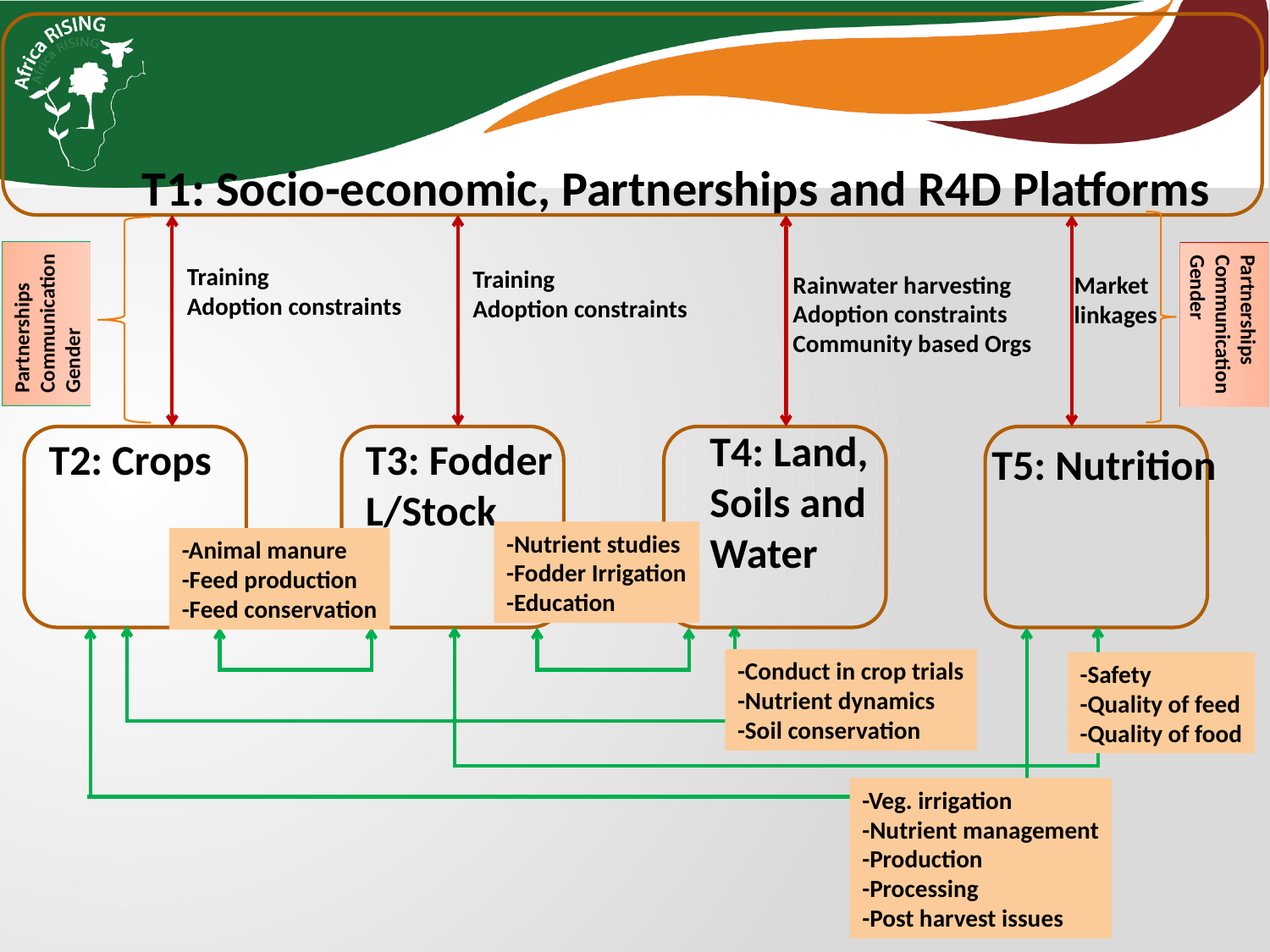

T1: Socio-economic, Partnerships and R4D Platforms

Training
Adoption constraints
Training
Adoption constraints
Rainwater harvesting
Adoption constraints
Community based Orgs
Market
linkages
Partnerships
Communication
Gender
Partnerships
Communication
Gender
T4: Land,
Soils and
Water

T2: Crops

T3: Fodder
L/Stock

T5: Nutrition
-Nutrient studies
-Fodder Irrigation
-Education
-Animal manure
-Feed production
-Feed conservation
-Conduct in crop trials
-Nutrient dynamics
-Soil conservation
-Safety
-Quality of feed
-Quality of food
-Veg. irrigation
-Nutrient management
-Production
-Processing
-Post harvest issues